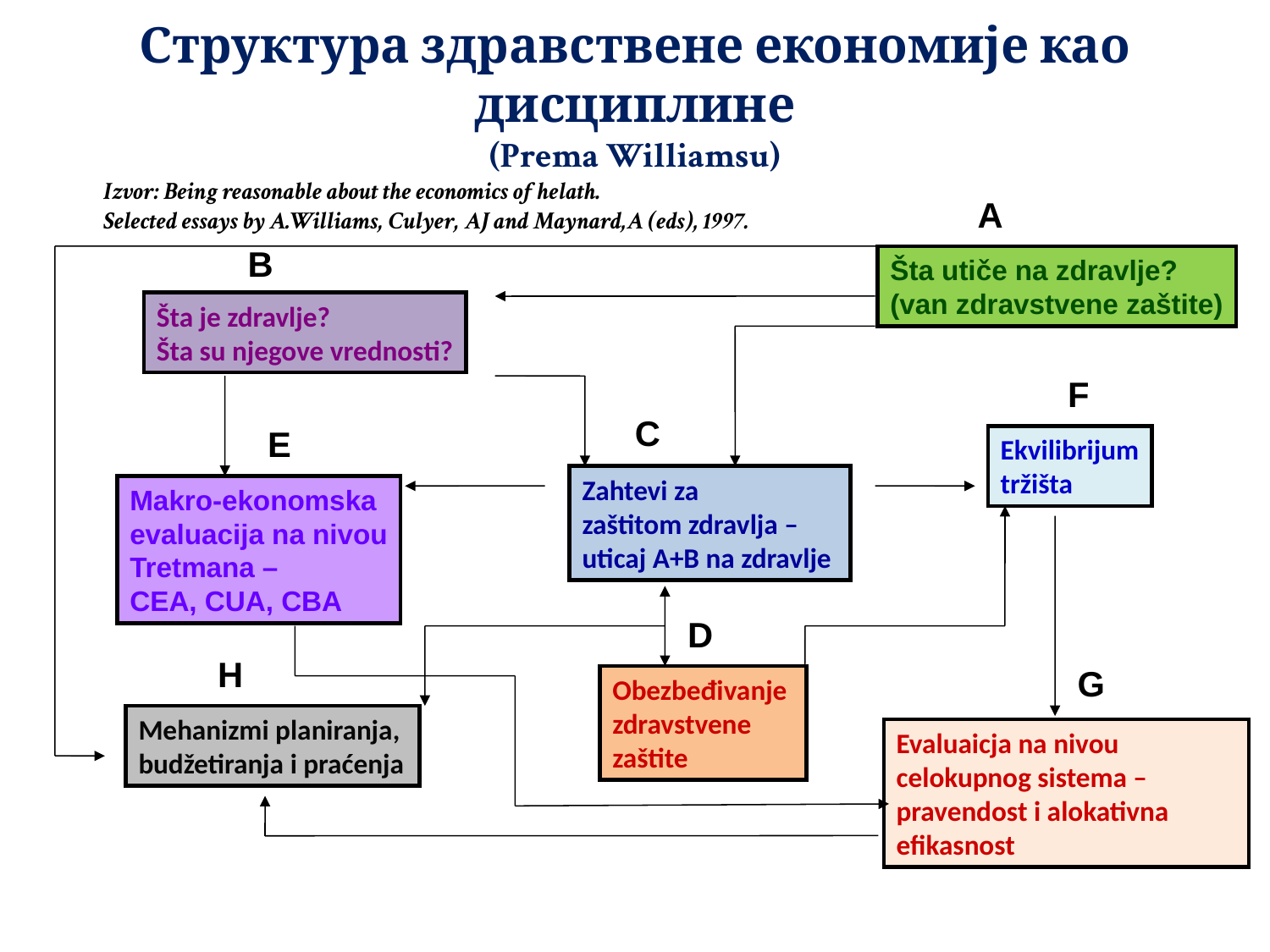

# Структура здравствене економије као дисциплине (Prema Williamsu)
Izvor: Being reasonable about the economics of helath.
Selected essays by A.Williams, Culyer, AJ and Maynard,A (eds), 1997.
A
B

Šta utiče na zdravlje?
(van zdravstvene zaštite)
Šta je zdravlje?
Šta su njegove vrednosti?

F

C
E
Ekvilibrijum
tržišta
Zahtevi za
zaštitom zdravlja –
uticaj A+B na zdravlje
Makro-ekonomska
evaluacija na nivou
Tretmana –
CEA, CUA, CBA

D

H
G
Obezbeđivanje
zdravstvene
zaštite

Mehanizmi planiranja,
budžetiranja i praćenja
Evaluaicja na nivou
celokupnog sistema –
pravendost i alokativna
efikasnost